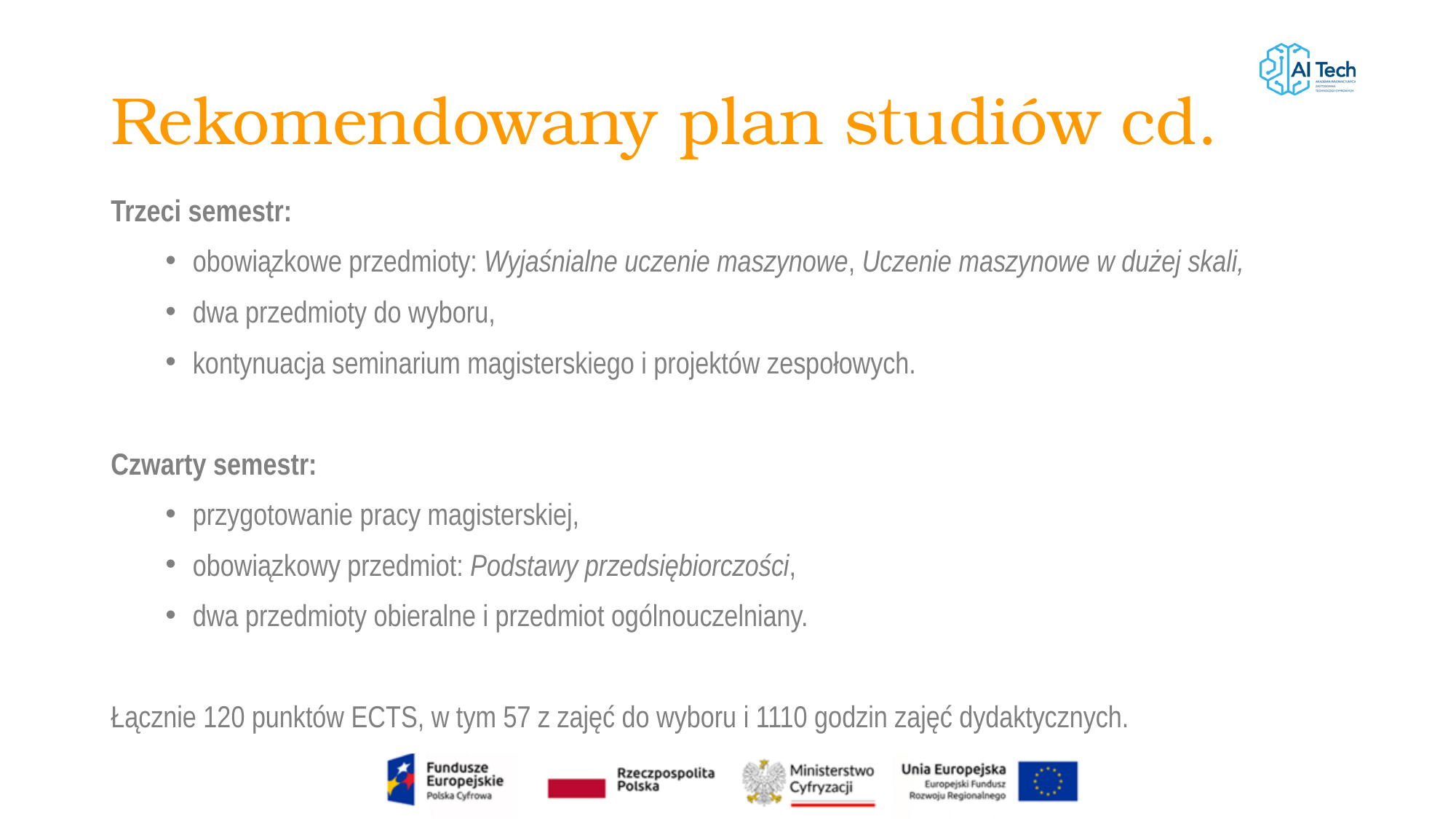

# Rekomendowany plan studiów cd.
Trzeci semestr:
obowiązkowe przedmioty: Wyjaśnialne uczenie maszynowe, Uczenie maszynowe w dużej skali,
dwa przedmioty do wyboru,
kontynuacja seminarium magisterskiego i projektów zespołowych.

Czwarty semestr:
przygotowanie pracy magisterskiej,
obowiązkowy przedmiot: Podstawy przedsiębiorczości,
dwa przedmioty obieralne i przedmiot ogólnouczelniany.

Łącznie 120 punktów ECTS, w tym 57 z zajęć do wyboru i 1110 godzin zajęć dydaktycznych.